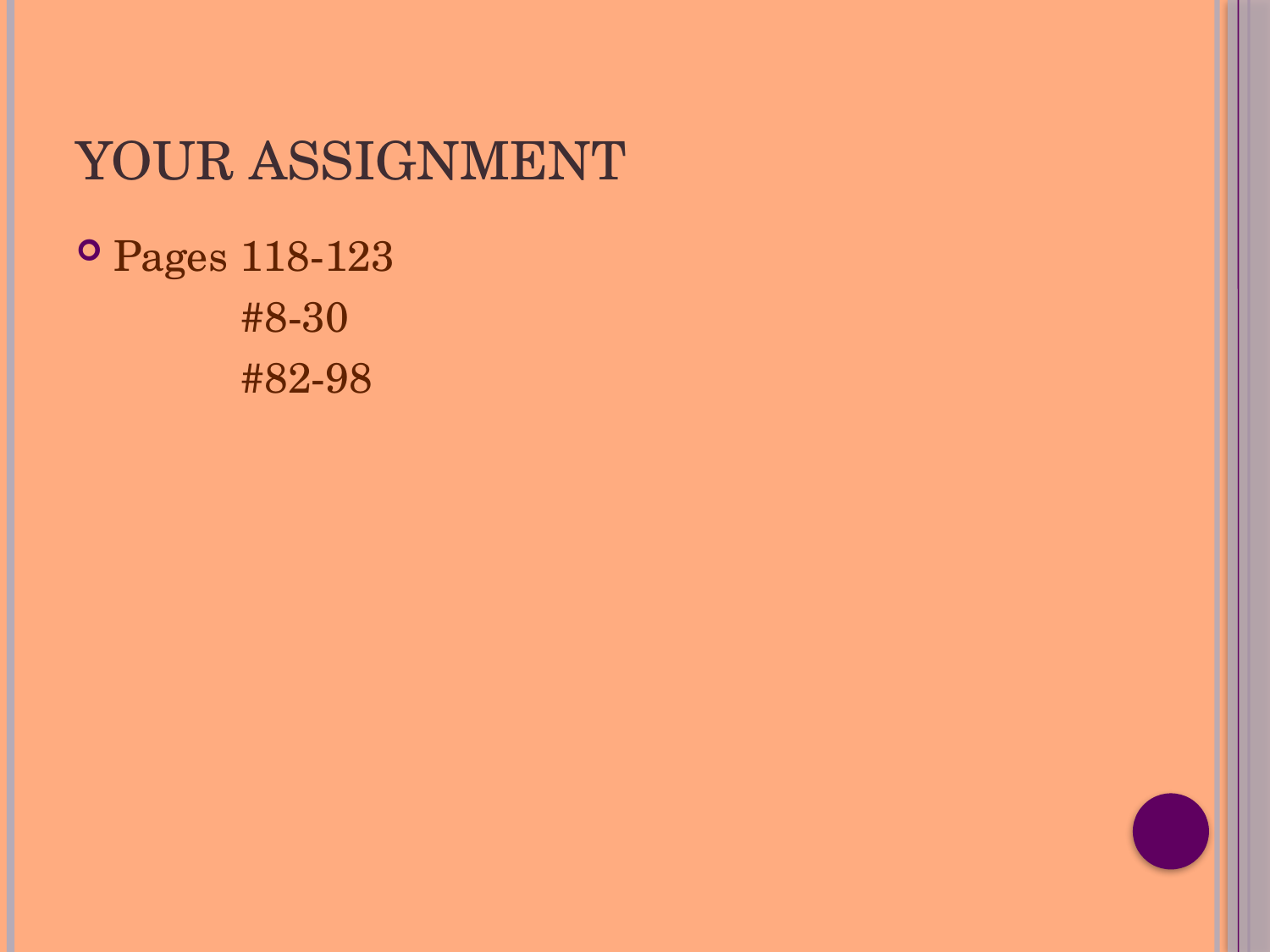

# Your assignment
Pages 118-123
		#8-30
		#82-98